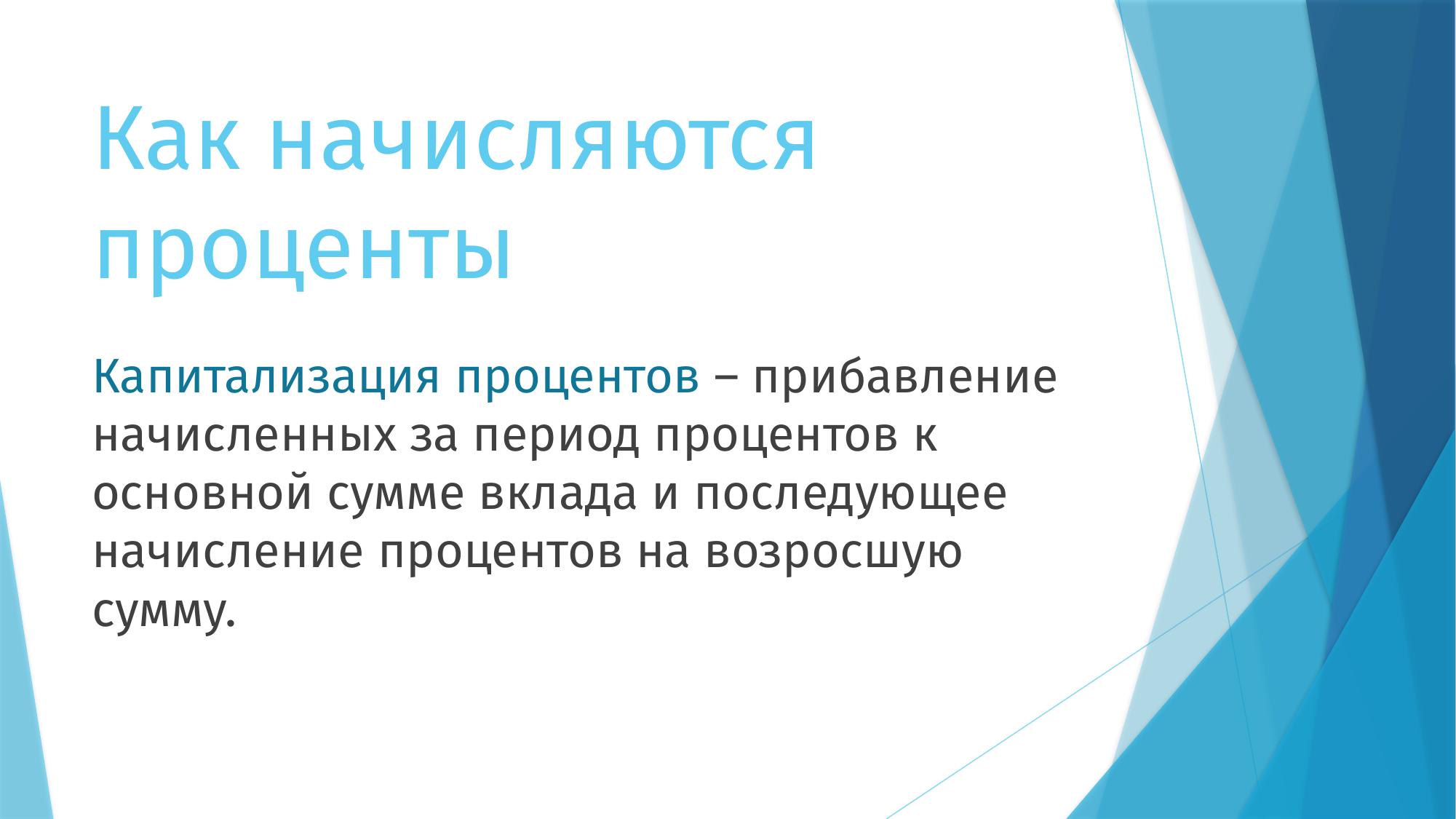

# Как начисляются проценты
Капитализация процентов – прибавление начисленных за период процентов к основной сумме вклада и последующее начисление процентов на возросшую сумму.